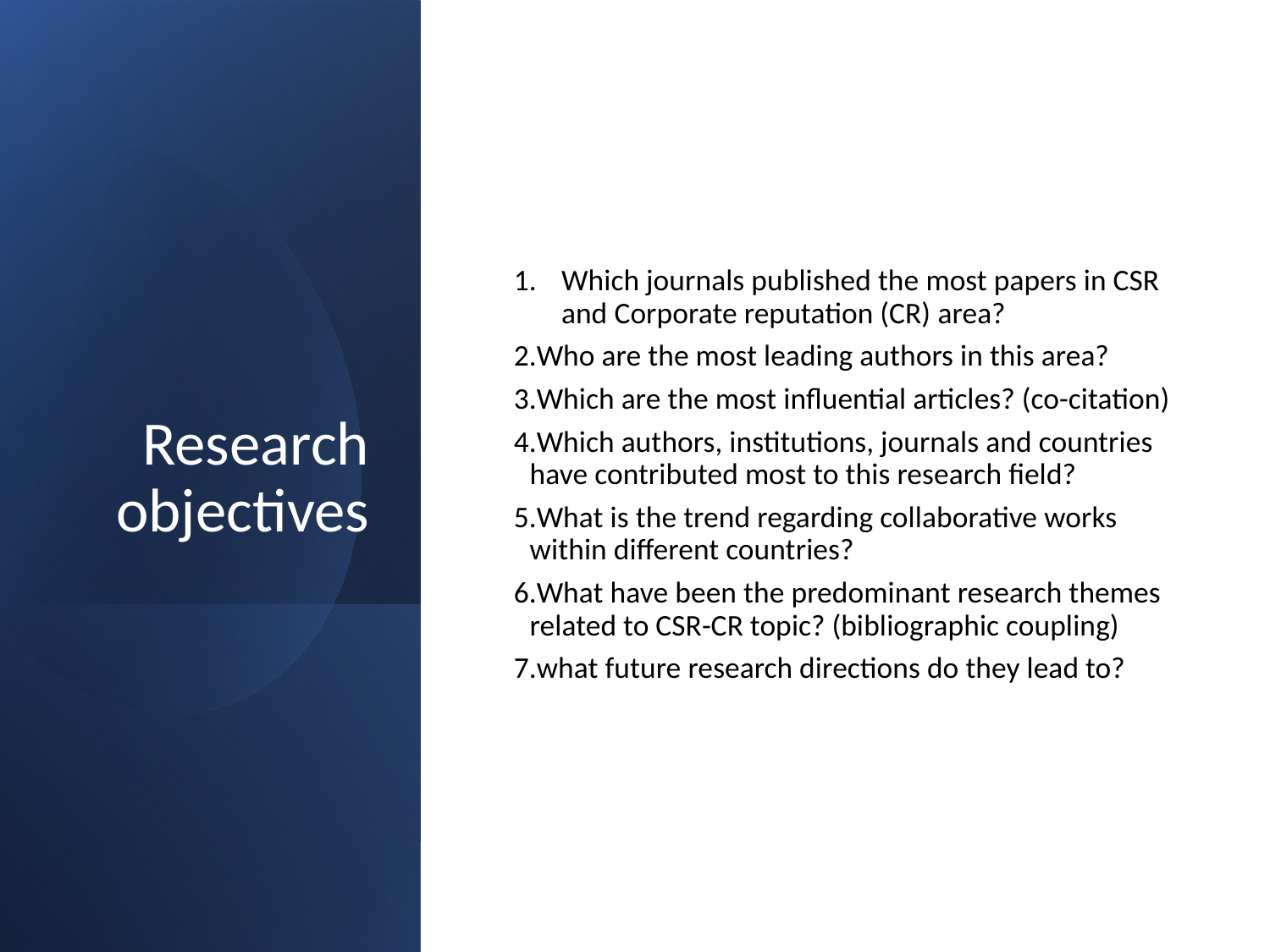

# Research objectives
Which journals published the most papers in CSR and Corporate reputation (CR) area?
Who are the most leading authors in this area?
Which are the most influential articles? (co-citation)
Which authors, institutions, journals and countries have contributed most to this research field?
What is the trend regarding collaborative works within different countries?
What have been the predominant research themes related to CSR-CR topic? (bibliographic coupling)
what future research directions do they lead to?